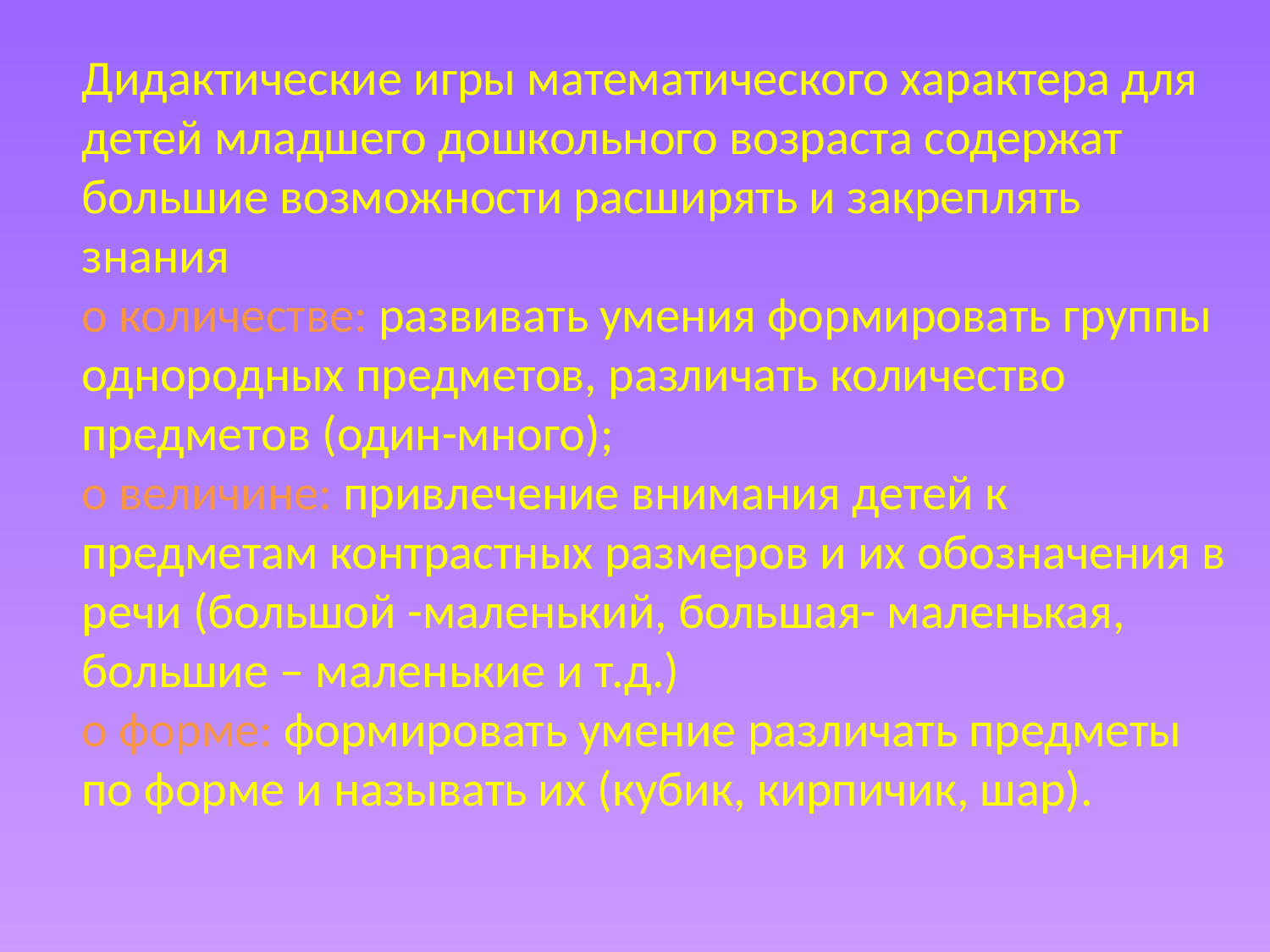

Дидактические игры математического характера для детей младшего дошкольного возраста содержат большие возможности расширять и закреплять знания
о количестве: развивать умения формировать группы однородных предметов, различать количество предметов (один-много);
о величине: привлечение внимания детей к предметам контрастных размеров и их обозначения в речи (большой -маленький, большая- маленькая, большие – маленькие и т.д.)
о форме: формировать умение различать предметы по форме и называть их (кубик, кирпичик, шар).